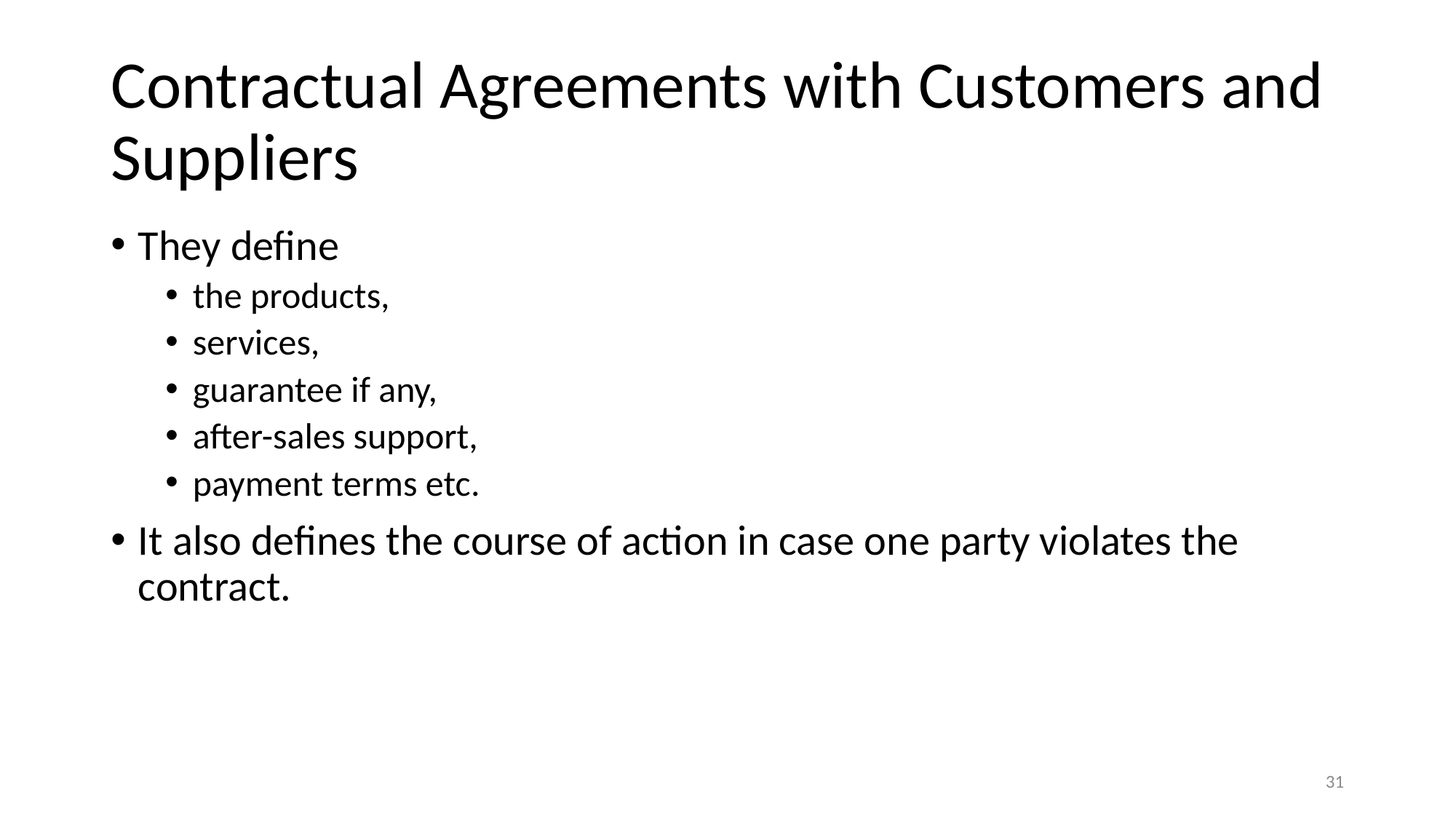

# Contractual Agreements with Customers and Suppliers
They define
the products,
services,
guarantee if any,
after-sales support,
payment terms etc.
It also defines the course of action in case one party violates the contract.
31